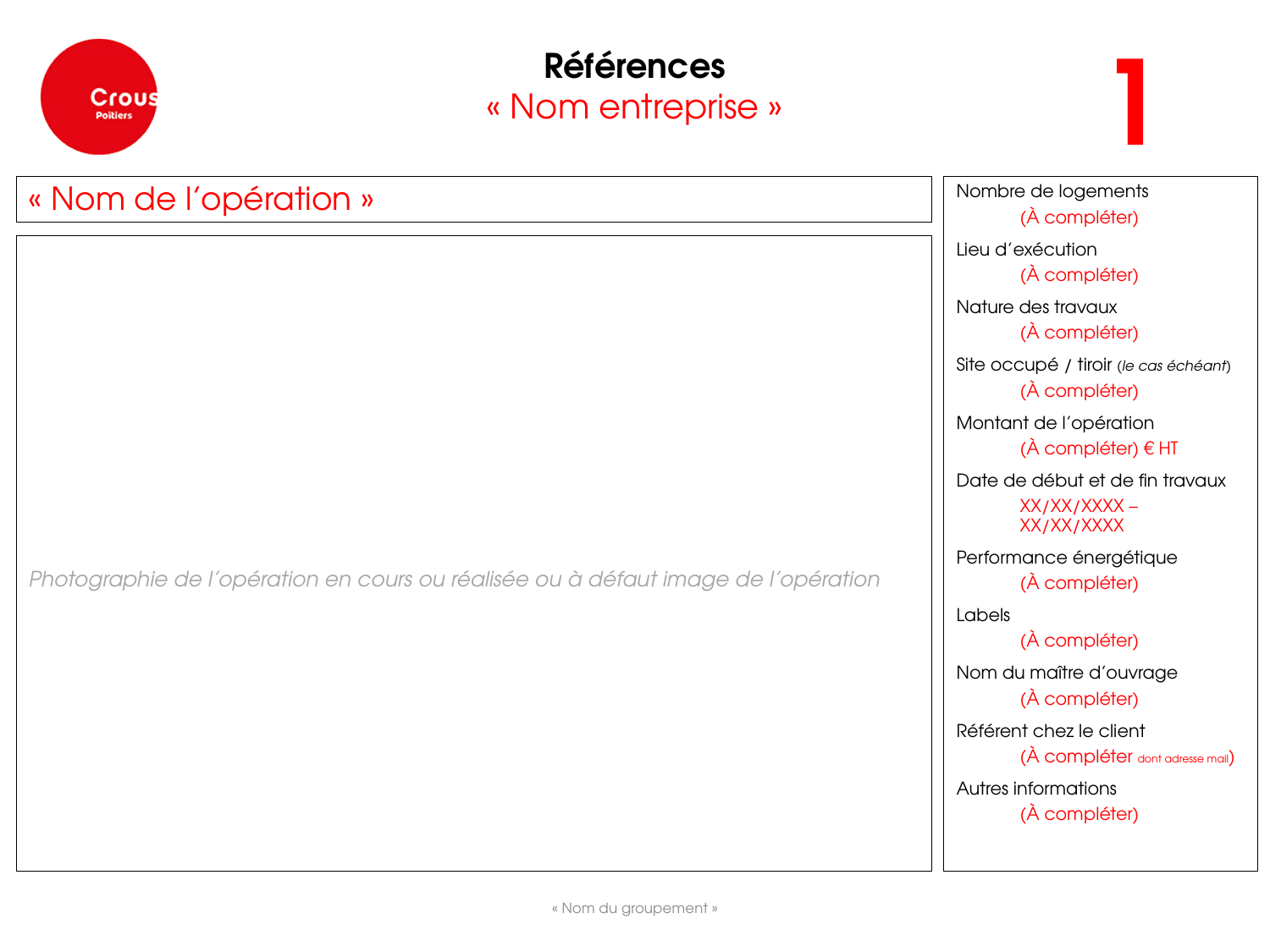

Références
« Nom entreprise »
1
« Nom de l’opération »

Nombre de logements
(À compléter)
Lieu d’exécution
(À compléter)
Nature des travaux
(À compléter)
Site occupé / tiroir (le cas échéant)
(À compléter)
Montant de l’opération
(À compléter) € HT
Date de début et de fin travaux
XX/XX/XXXX – XX/XX/XXXX
Performance énergétique
(À compléter)
Labels
(À compléter)
Nom du maître d’ouvrage
(À compléter)
Référent chez le client
(À compléter dont adresse mail)
Autres informations
(À compléter)

Photographie de l’opération en cours ou réalisée ou à défaut image de l’opération
« Nom du groupement »